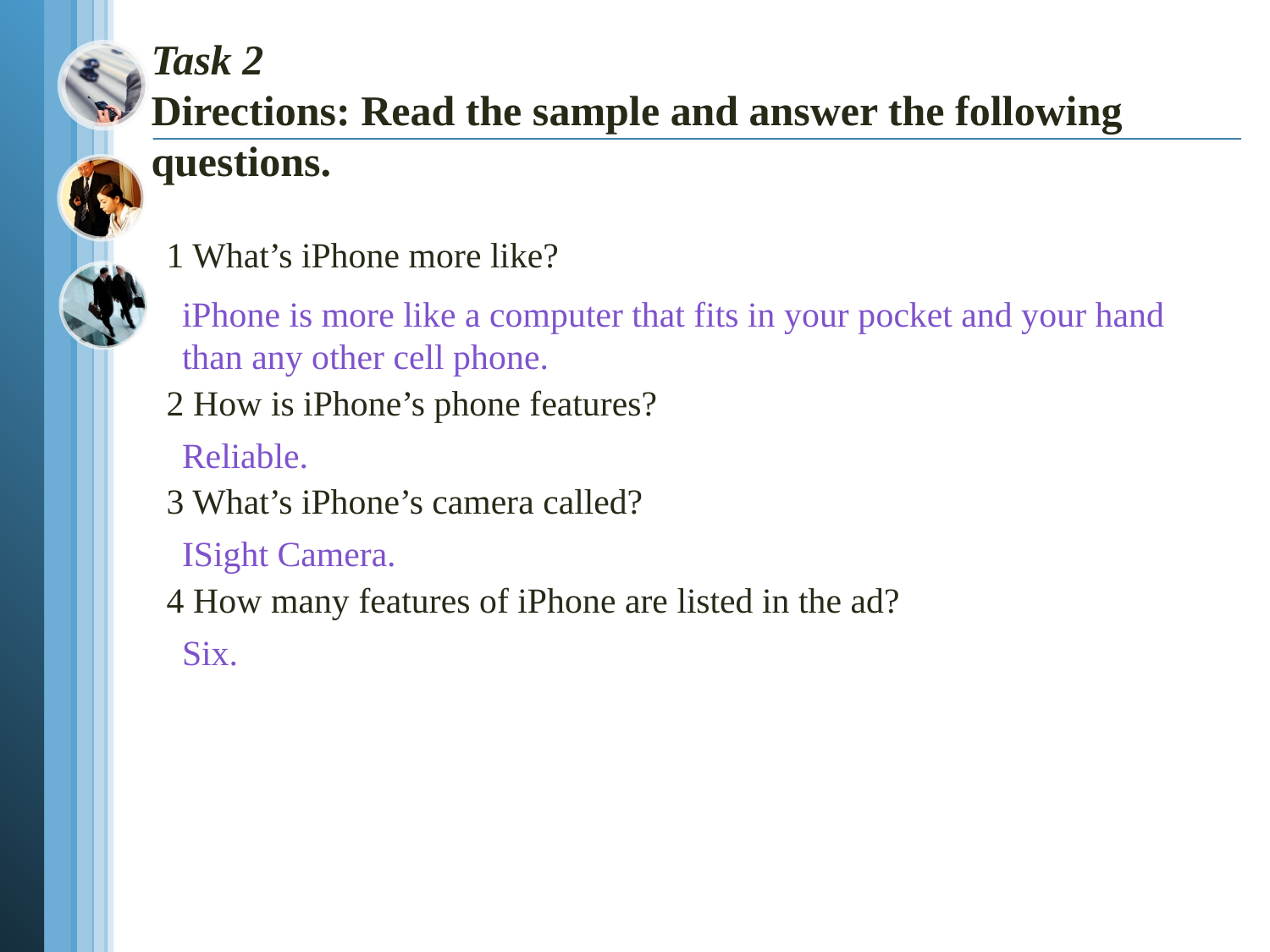

# Task 2 Directions: Read the sample and answer the following questions.
1 What’s iPhone more like?

2 How is iPhone’s phone features?

3 What’s iPhone’s camera called?

4 How many features of iPhone are listed in the ad?
iPhone is more like a computer that fits in your pocket and your hand than any other cell phone.

Reliable.

ISight Camera.

Six.